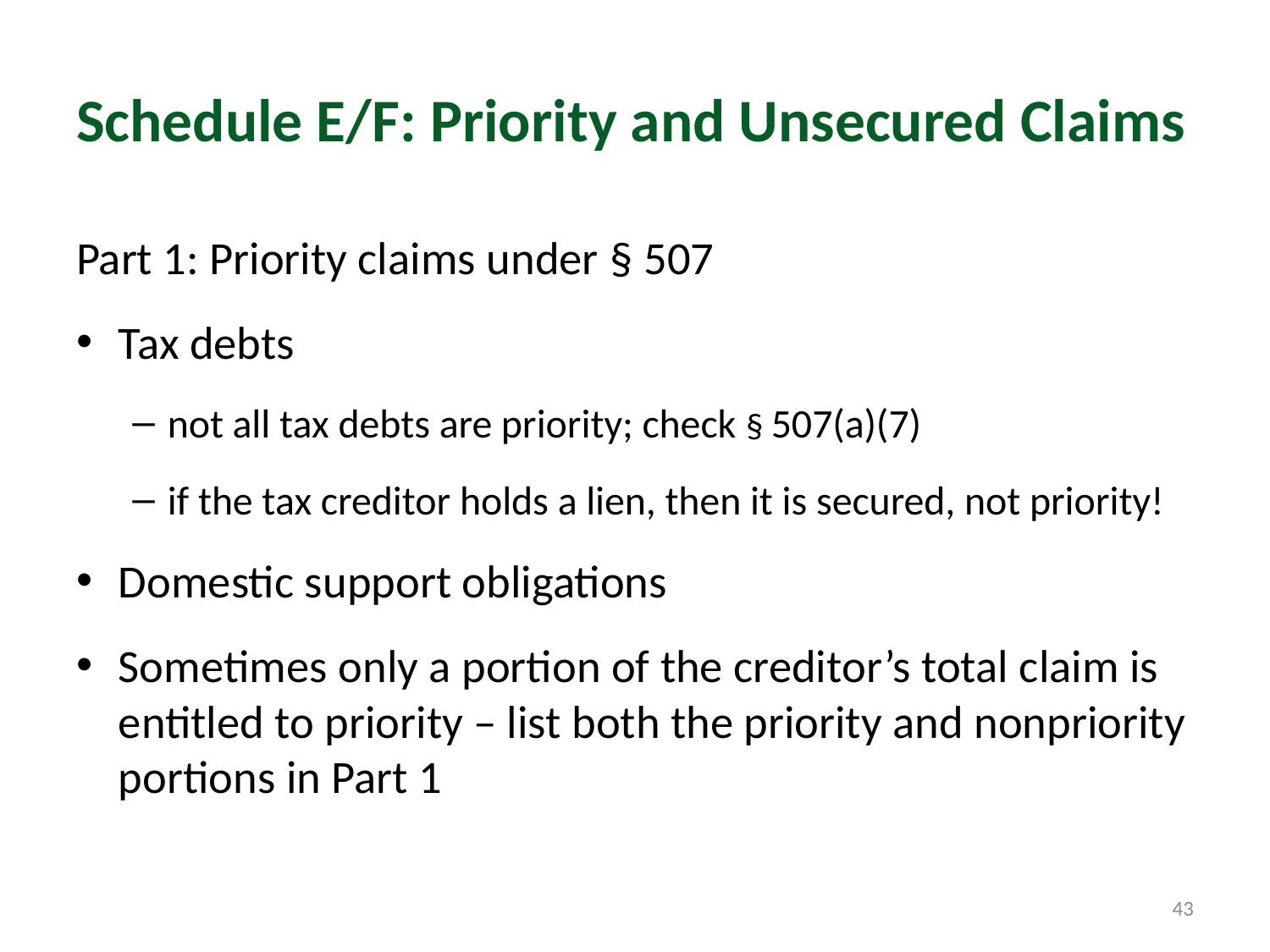

# Schedule E/F: Priority and Unsecured Claims
Part 1: Priority claims under § 507
Tax debts
not all tax debts are priority; check § 507(a)(7)
if the tax creditor holds a lien, then it is secured, not priority!
Domestic support obligations
Sometimes only a portion of the creditor’s total claim is entitled to priority – list both the priority and nonpriority portions in Part 1

43